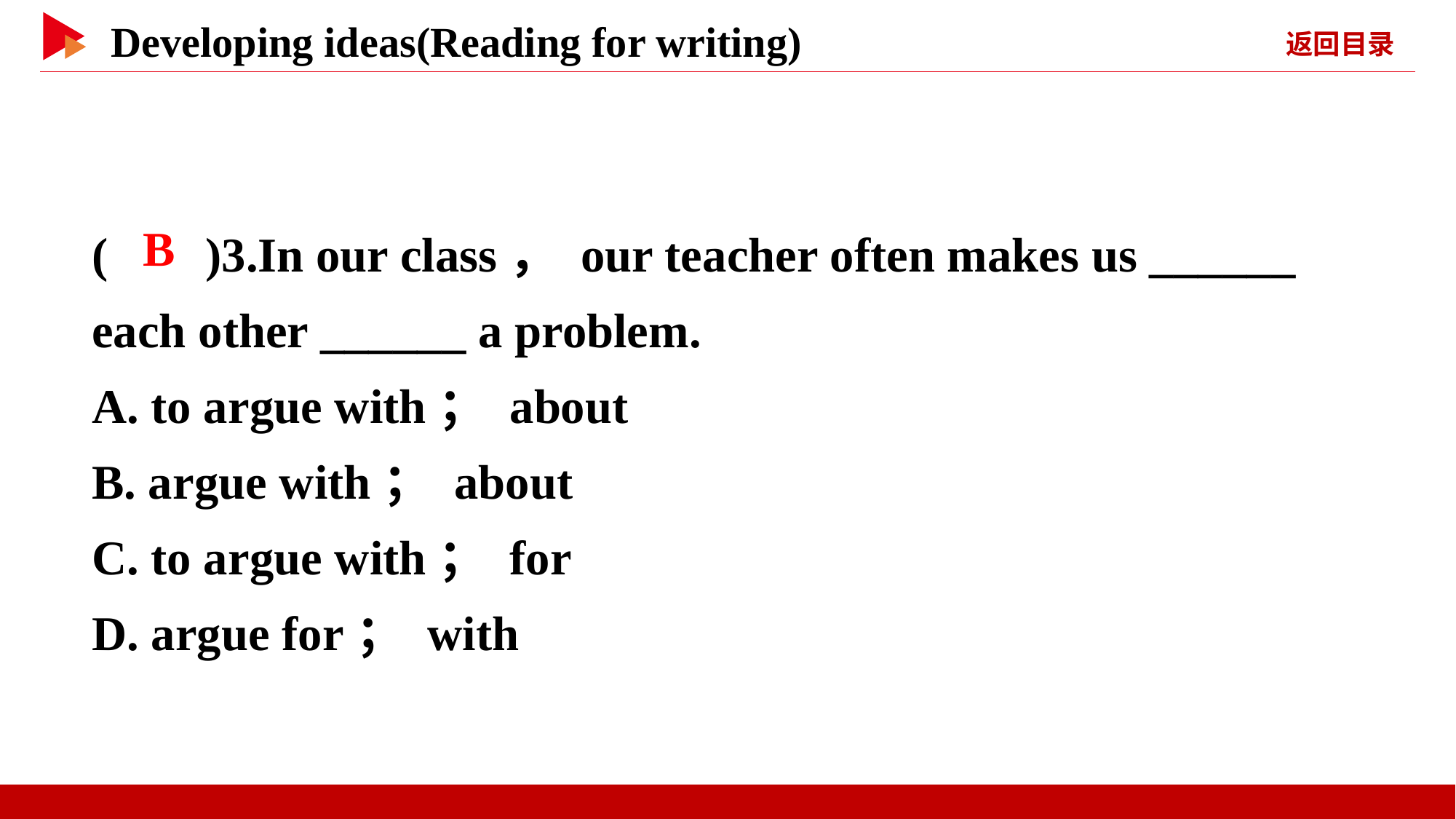

(        )3.In our class， our teacher often makes us ______ each other ______ a problem.
A. to argue with； about
B. argue with； about
C. to argue with； for
D. argue for； with
   B